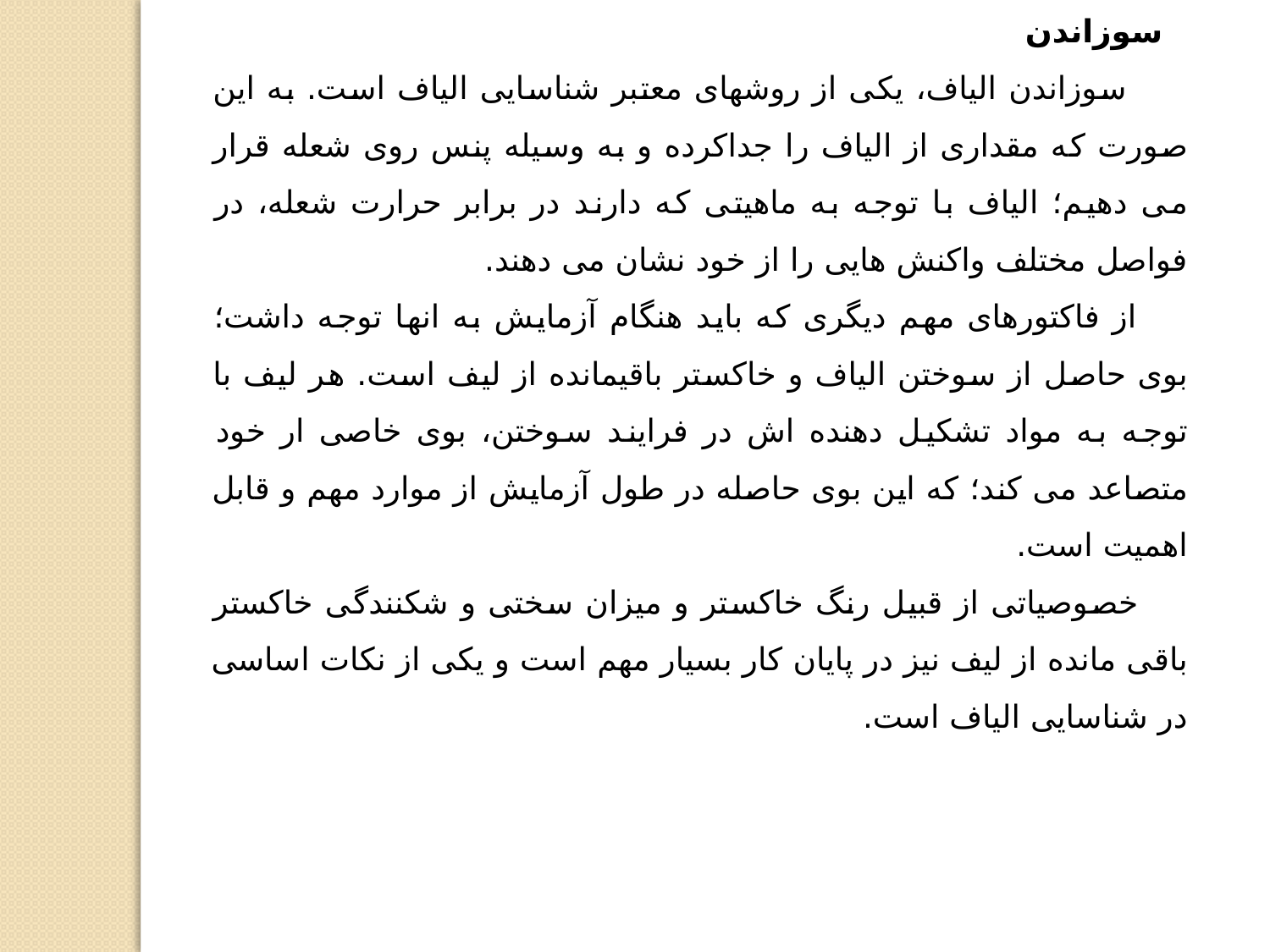

سوزاندن
   سوزاندن الیاف، یکی از روشهای معتبر شناسایی الیاف است. به این صورت که مقداری از الیاف را جداکرده و به وسیله پنس روی شعله قرار می دهیم؛ الیاف با توجه به ماهیتی که دارند در برابر حرارت شعله، در فواصل مختلف واکنش هایی را از خود نشان می دهند.
  از فاکتورهای مهم دیگری که باید هنگام آزمایش به انها توجه داشت؛ بوی حاصل از سوختن الیاف و خاکستر باقیمانده از لیف است. هر لیف با توجه به مواد تشکیل دهنده اش در فرایند سوختن، بوی خاصی ار خود متصاعد می کند؛ که این بوی حاصله در طول آزمایش از موارد مهم و قابل اهمیت است.
  خصوصیاتی از قبیل رنگ خاکستر و میزان سختی و شکنندگی خاکستر باقی مانده از لیف نیز در پایان کار بسیار مهم است و یکی از نکات اساسی در شناسایی الیاف است.